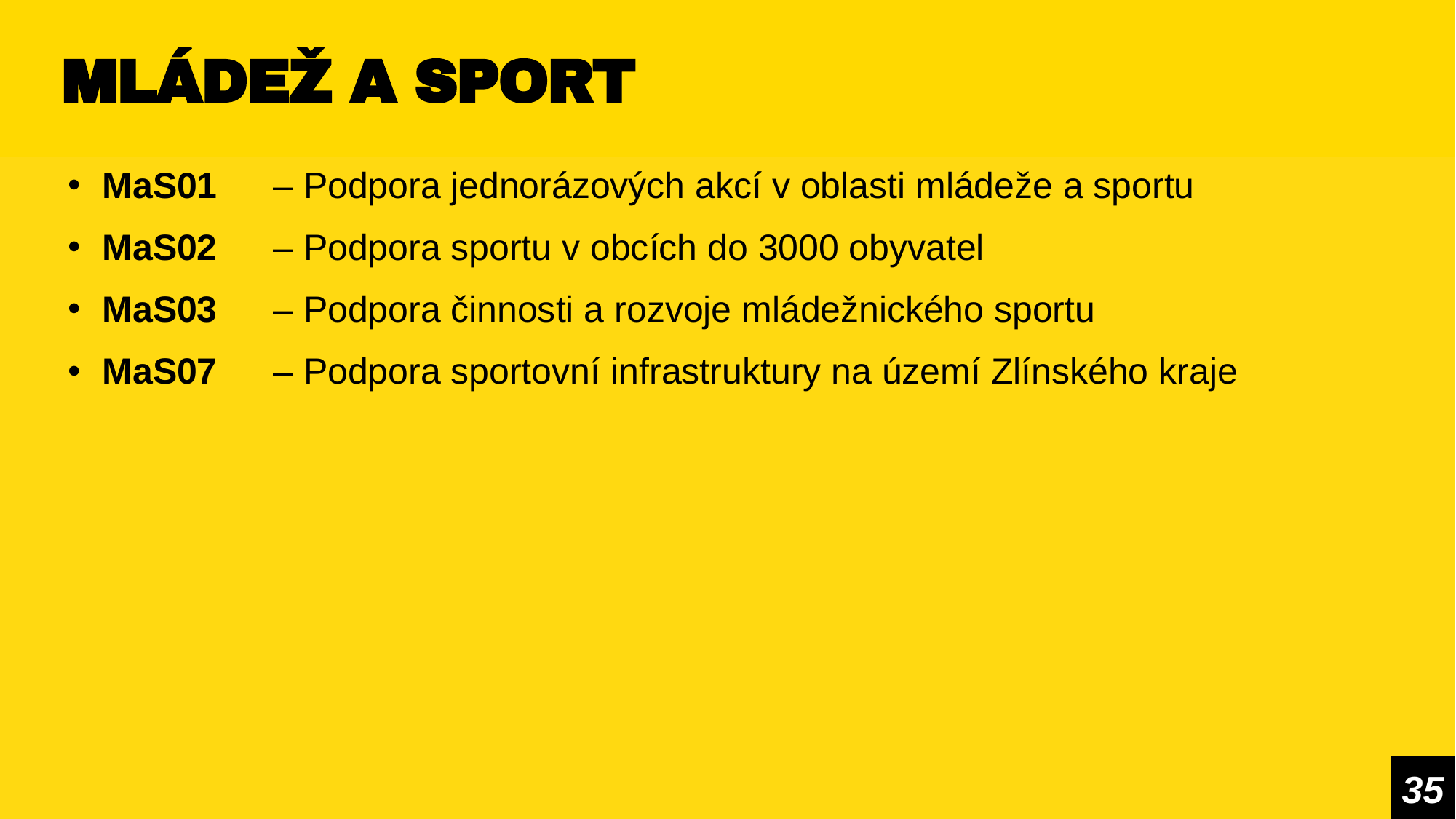

# MLÁDEŽ A SPORT
MaS01	– Podpora jednorázových akcí v oblasti mládeže a sportu
MaS02	– Podpora sportu v obcích do 3000 obyvatel
MaS03	– Podpora činnosti a rozvoje mládežnického sportu
MaS07	– Podpora sportovní infrastruktury na území Zlínského kraje
35